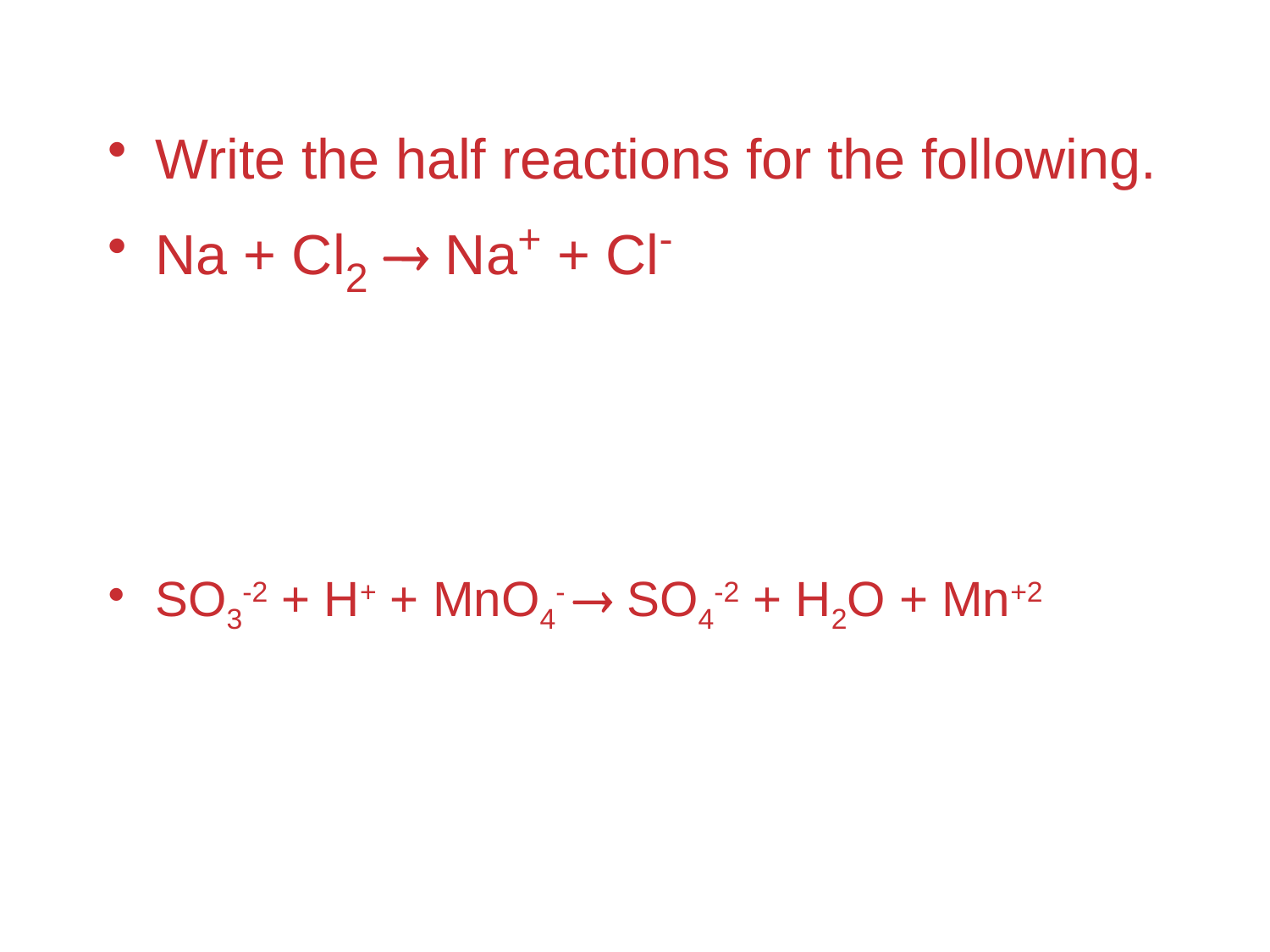

#
Write the half reactions for the following.
Na + Cl2 → Na+ + Cl-

SO3-2 + H+ + MnO4- → SO4-2 + H2O + Mn+2